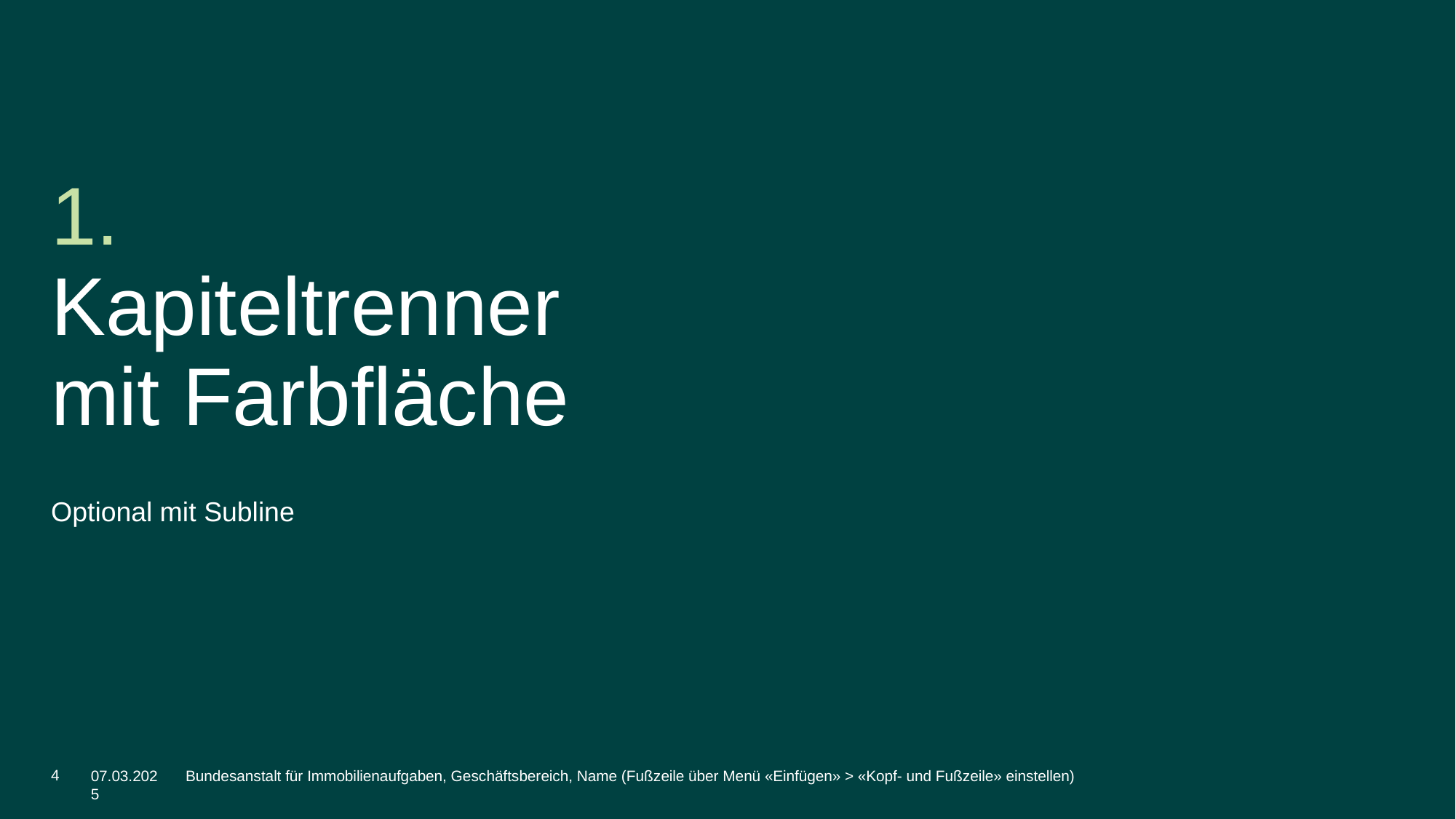

# 1. Kapiteltrenner mit Farbfläche
Optional mit Subline
4
07.03.2025
Bundesanstalt für Immobilienaufgaben, Geschäftsbereich, Name (Fußzeile über Menü «Einfügen» > «Kopf- und Fußzeile» einstellen)